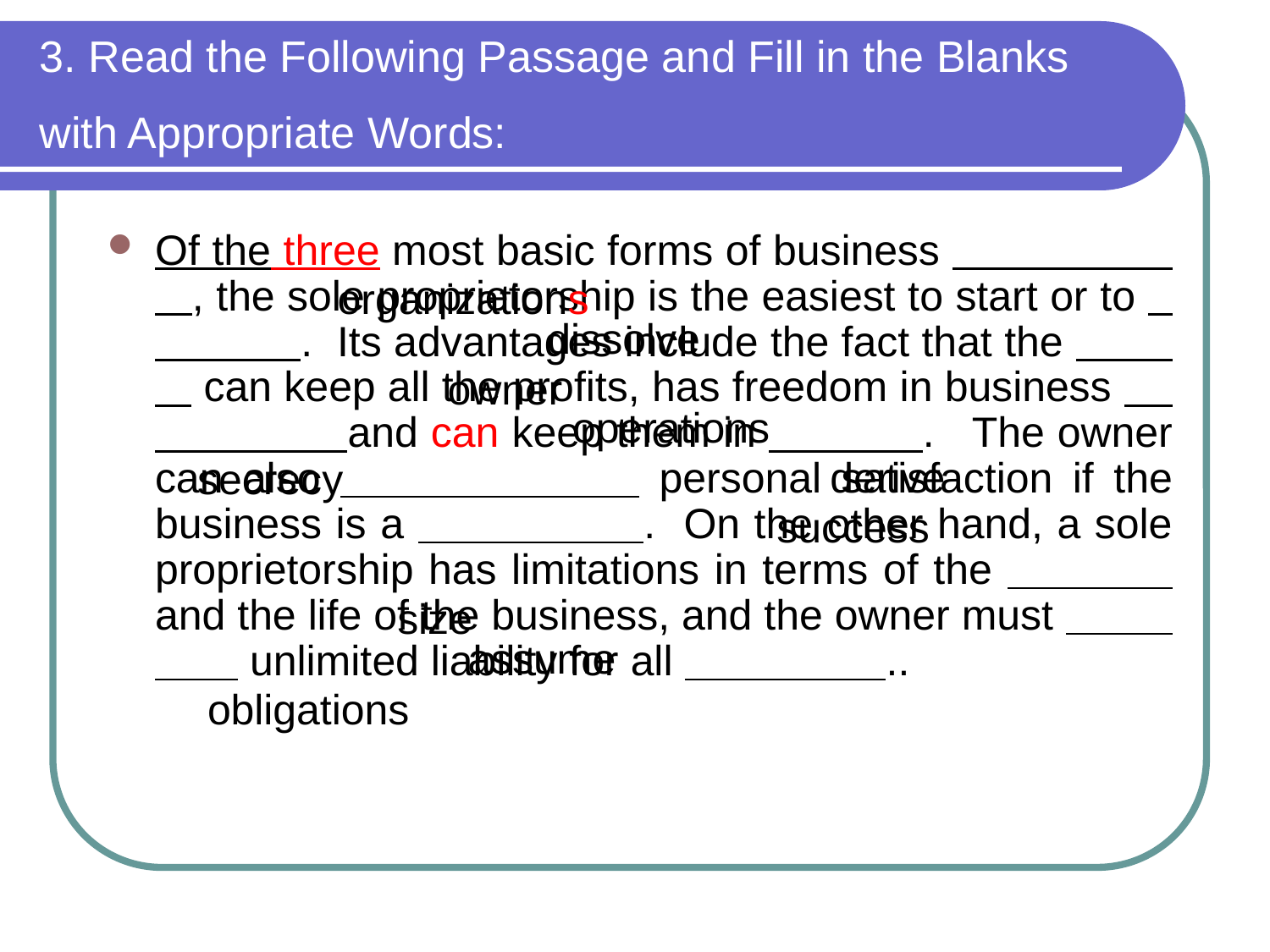

3. Read the Following Passage and Fill in the Blanks with Appropriate Words:
Of the three most basic forms of business                       , the sole proprietorship is the easiest to start or to                .  Its advantages include the fact that the              can keep all the profits, has freedom in business                     and can keep them in             .   The owner can also                 personal satisfaction if the business is a                 .  On the other hand, a sole proprietorship has limitations in terms of the             and the life of the business, and the owner must                   unlimited liability for all                  ..
organizations
dissolve
owner
operations
derive
secrecy
success
size
assume
obligations